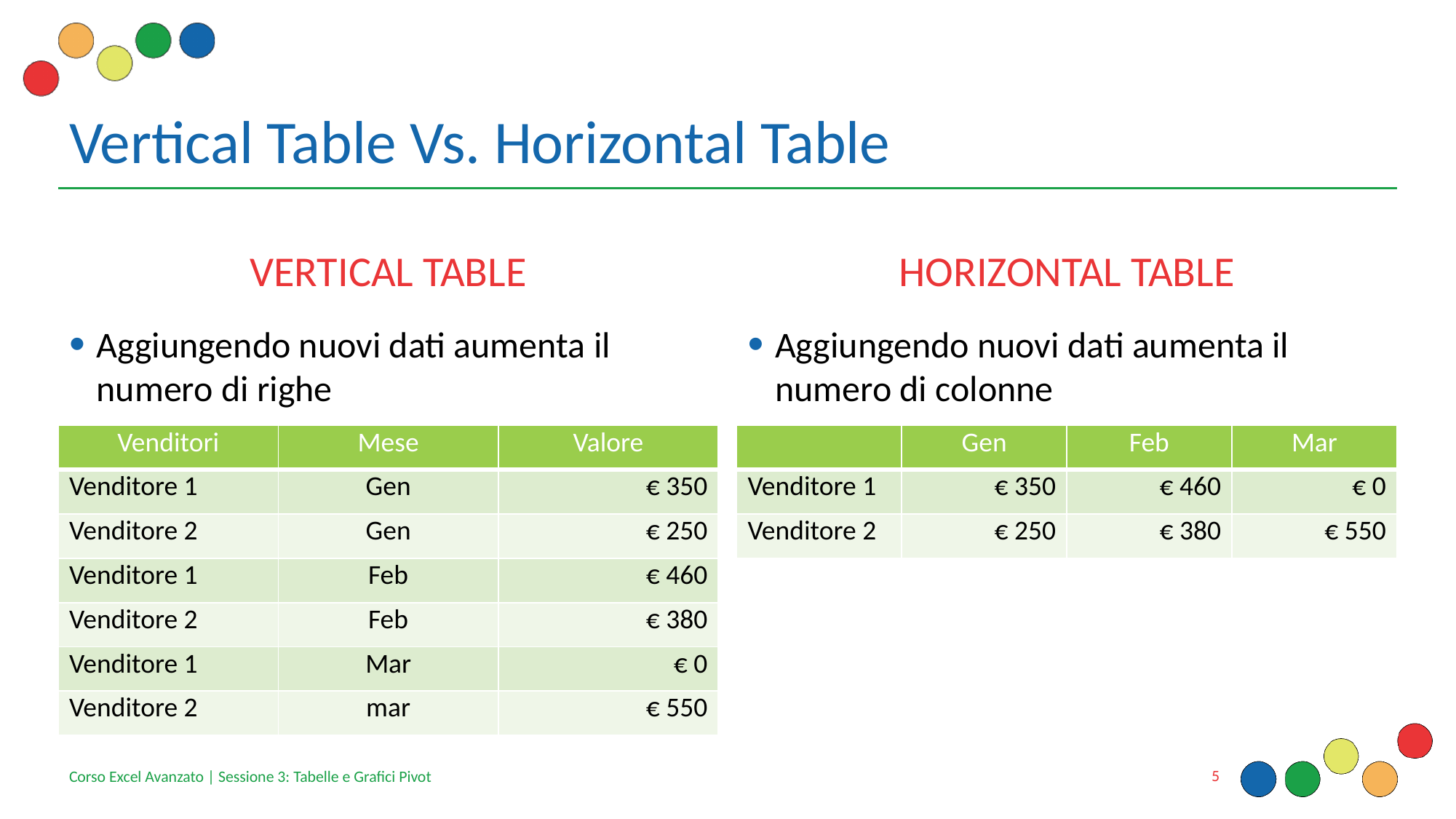

# Vertical Table Vs. Horizontal Table
Vertical Table
Horizontal Table
Aggiungendo nuovi dati aumenta il numero di righe
Aggiungendo nuovi dati aumenta il numero di colonne
| Venditori | Mese | Valore |
| --- | --- | --- |
| Venditore 1 | Gen | € 350 |
| Venditore 2 | Gen | € 250 |
| Venditore 1 | Feb | € 460 |
| Venditore 2 | Feb | € 380 |
| Venditore 1 | Mar | € 0 |
| Venditore 2 | mar | € 550 |
|  | Gen | Feb | Mar |
| --- | --- | --- | --- |
| Venditore 1 | € 350 | € 460 | € 0 |
| Venditore 2 | € 250 | € 380 | € 550 |
5
Corso Excel Avanzato | Sessione 3: Tabelle e Grafici Pivot